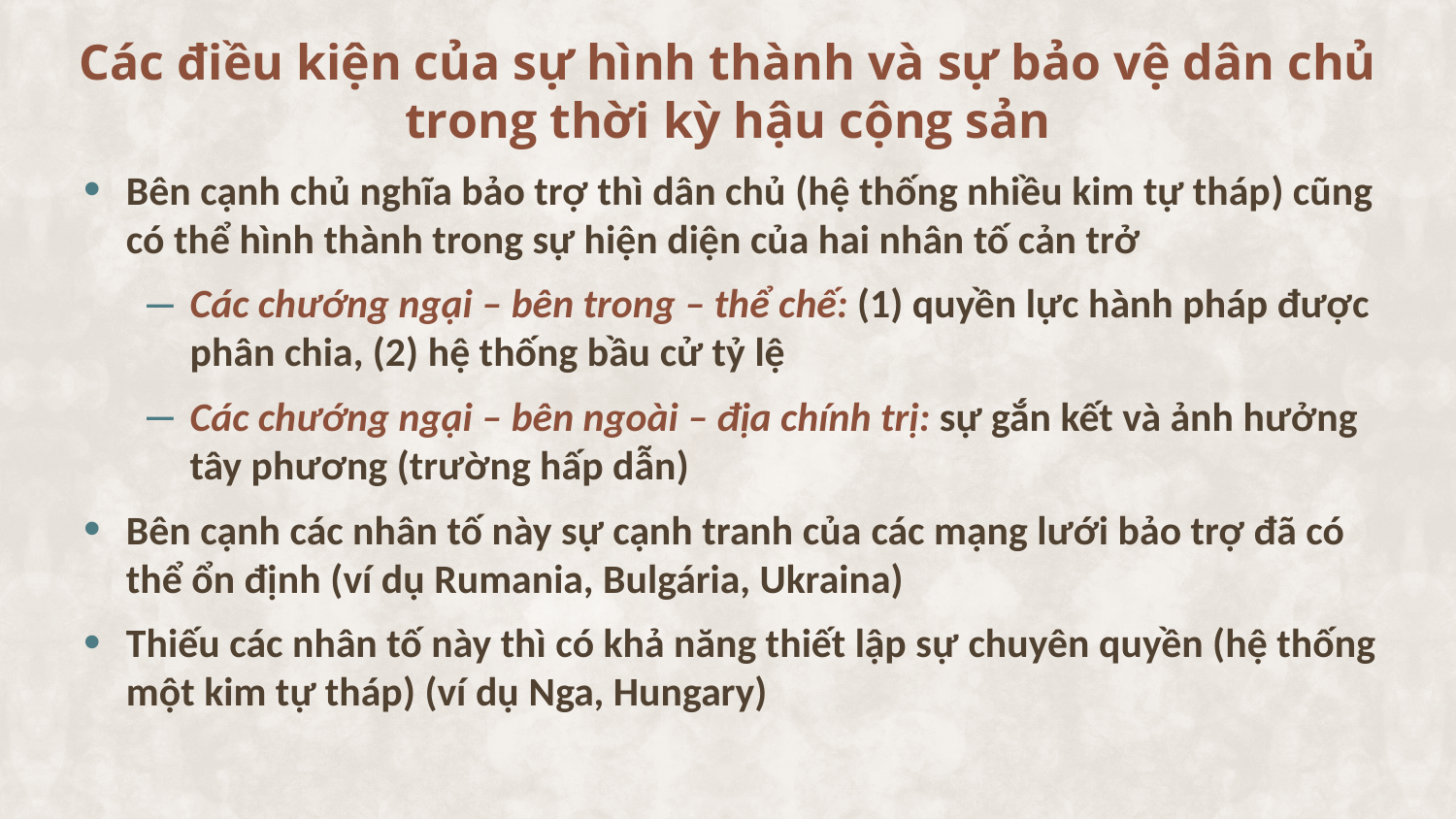

Các điều kiện của sự hình thành và sự bảo vệ dân chủ trong thời kỳ hậu cộng sản
Bên cạnh chủ nghĩa bảo trợ thì dân chủ (hệ thống nhiều kim tự tháp) cũng có thể hình thành trong sự hiện diện của hai nhân tố cản trở
Các chướng ngại – bên trong – thể chế: (1) quyền lực hành pháp được phân chia, (2) hệ thống bầu cử tỷ lệ
Các chướng ngại – bên ngoài – địa chính trị: sự gắn kết và ảnh hưởng tây phương (trường hấp dẫn)
Bên cạnh các nhân tố này sự cạnh tranh của các mạng lưới bảo trợ đã có thể ổn định (ví dụ Rumania, Bulgária, Ukraina)
Thiếu các nhân tố này thì có khả năng thiết lập sự chuyên quyền (hệ thống một kim tự tháp) (ví dụ Nga, Hungary)